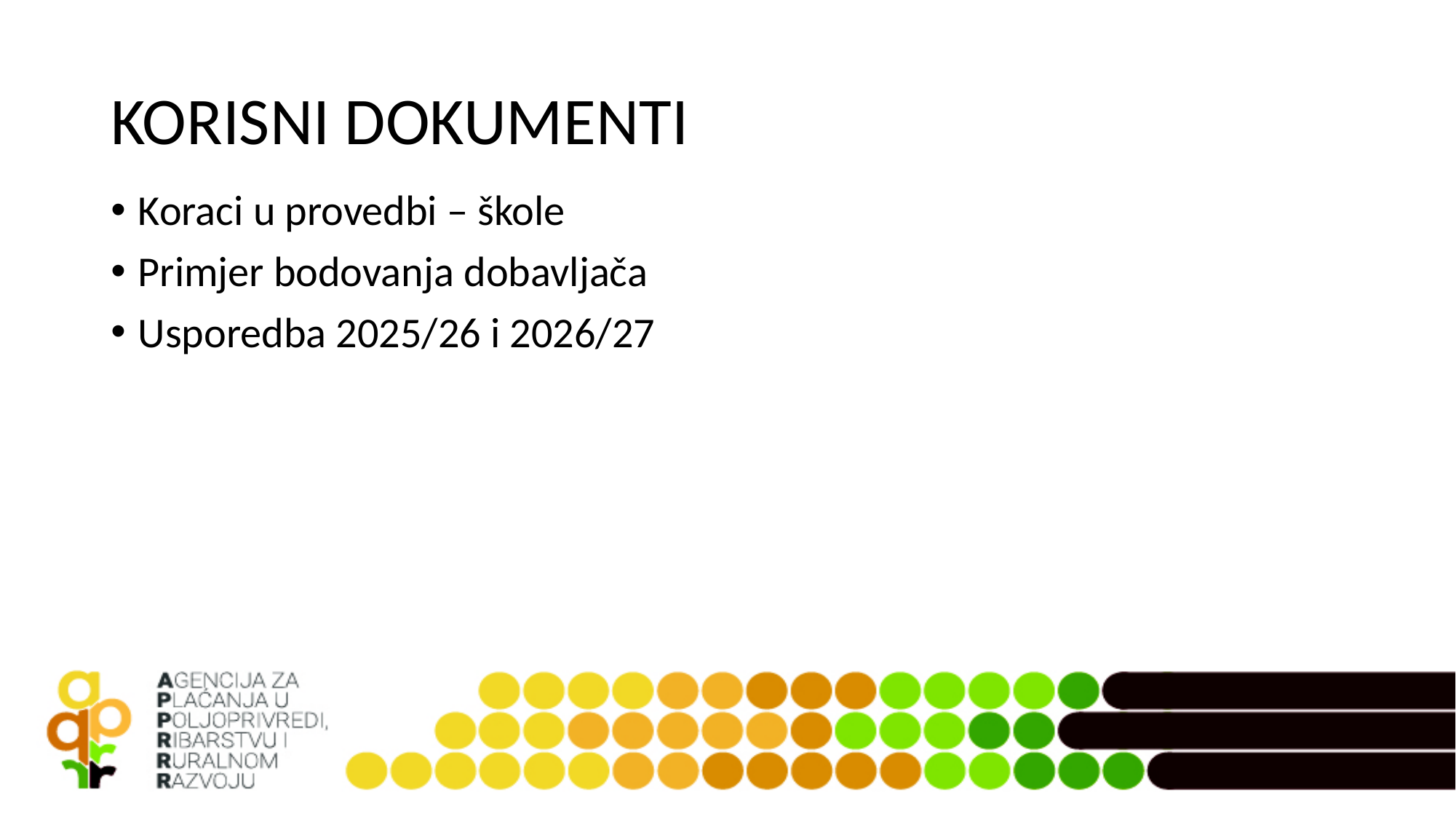

# KORISNI DOKUMENTI
Koraci u provedbi – škole
Primjer bodovanja dobavljača
Usporedba 2025/26 i 2026/27